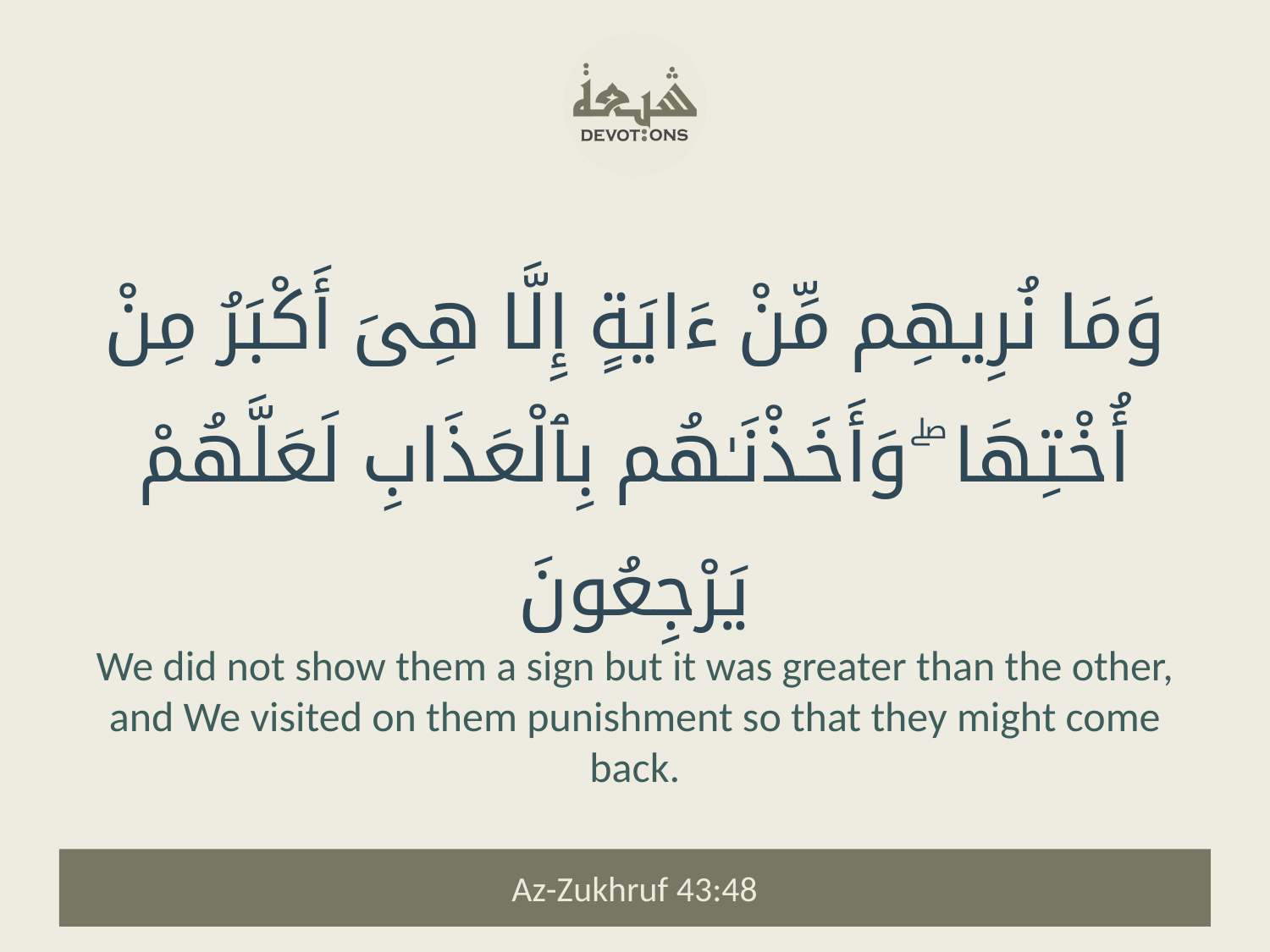

وَمَا نُرِيهِم مِّنْ ءَايَةٍ إِلَّا هِىَ أَكْبَرُ مِنْ أُخْتِهَا ۖ وَأَخَذْنَـٰهُم بِٱلْعَذَابِ لَعَلَّهُمْ يَرْجِعُونَ
We did not show them a sign but it was greater than the other, and We visited on them punishment so that they might come back.
Az-Zukhruf 43:48